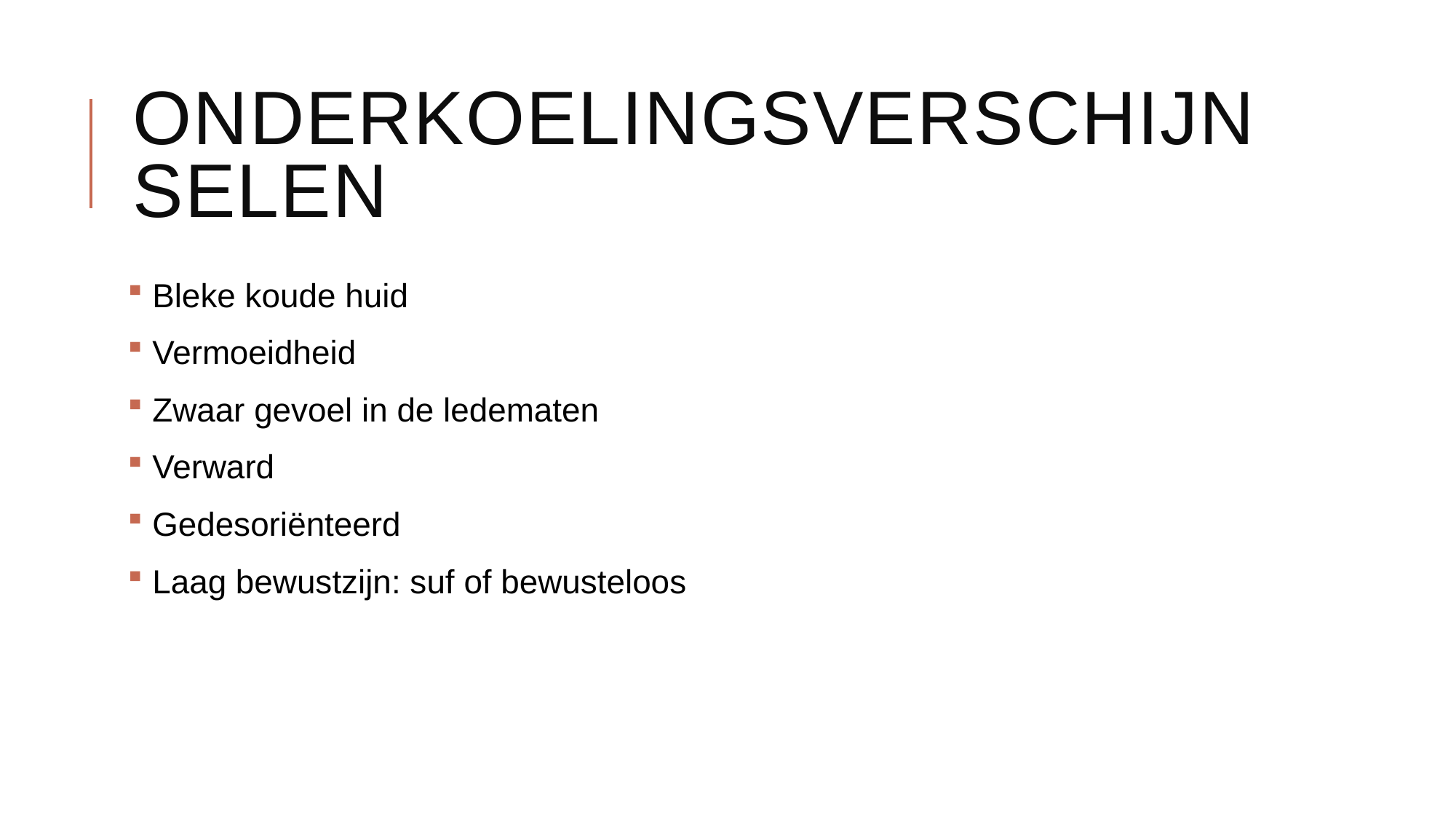

# onderkoelingsverschijnselen
 Bleke koude huid
 Vermoeidheid
 Zwaar gevoel in de ledematen
 Verward
 Gedesoriënteerd
 Laag bewustzijn: suf of bewusteloos